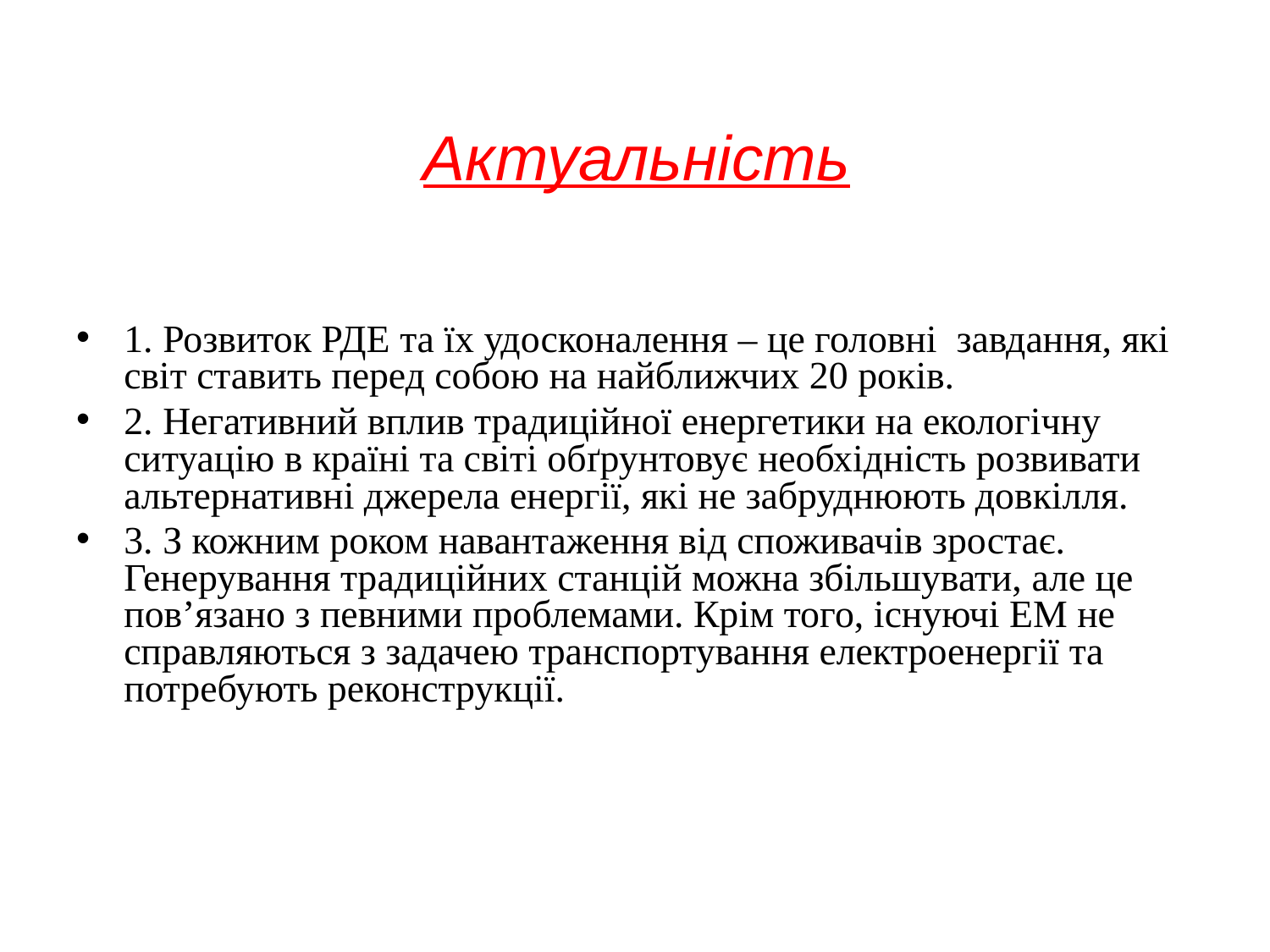

# Актуальність
1. Розвиток РДЕ та їх удосконалення – це головні  завдання, які світ ставить перед собою на найближчих 20 років.
2. Негативний вплив традиційної енергетики на екологічну ситуацію в країні та світі обґрунтовує необхідність розвивати альтернативні джерела енергії, які не забруднюють довкілля.
3. З кожним роком навантаження від споживачів зростає. Генерування традиційних станцій можна збільшувати, але це пов’язано з певними проблемами. Крім того, існуючі ЕМ не справляються з задачею транспортування електроенергії та потребують реконструкції.